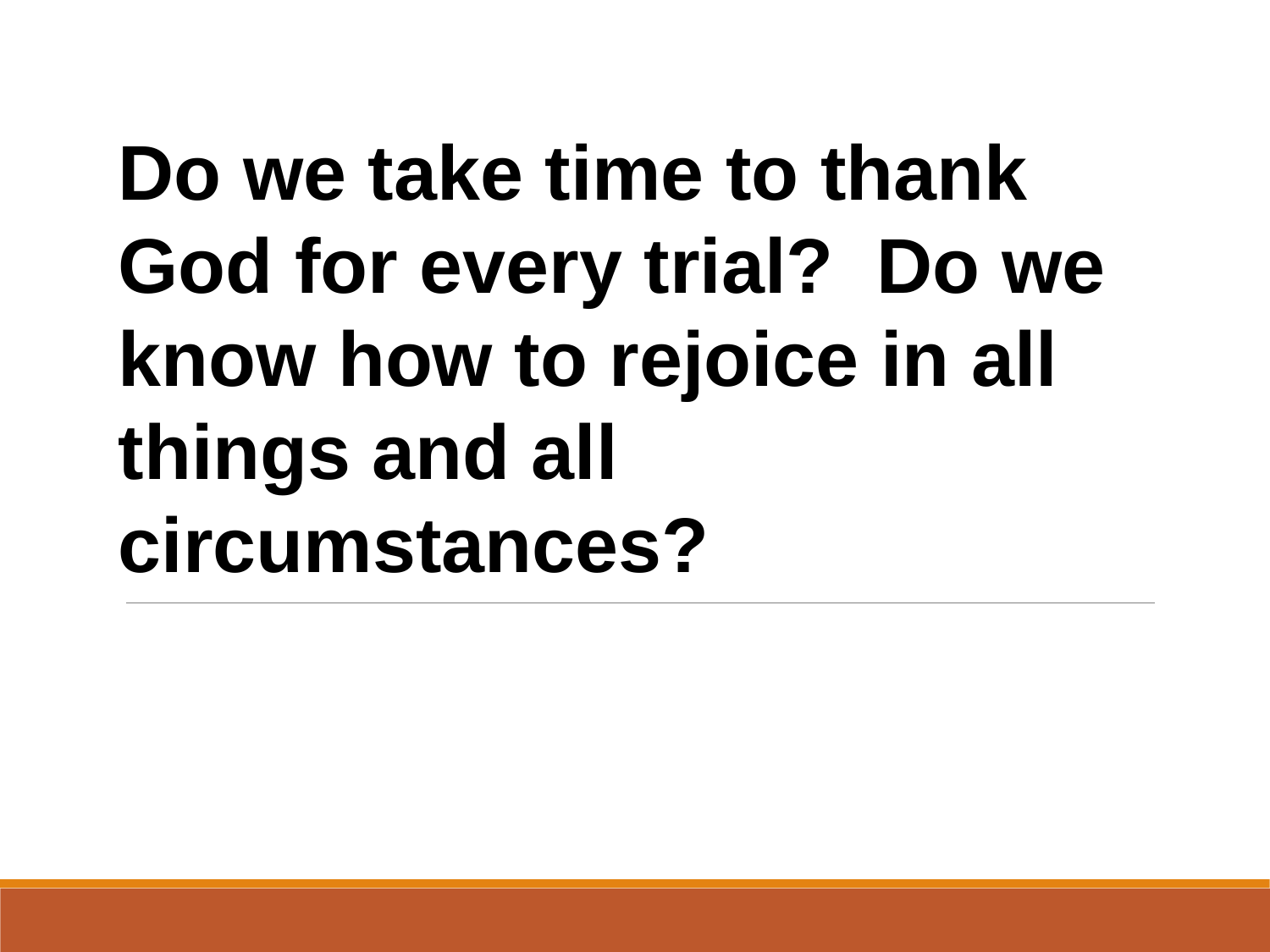

Do we take time to thank God for every trial?  Do we know how to rejoice in all things and all circumstances?